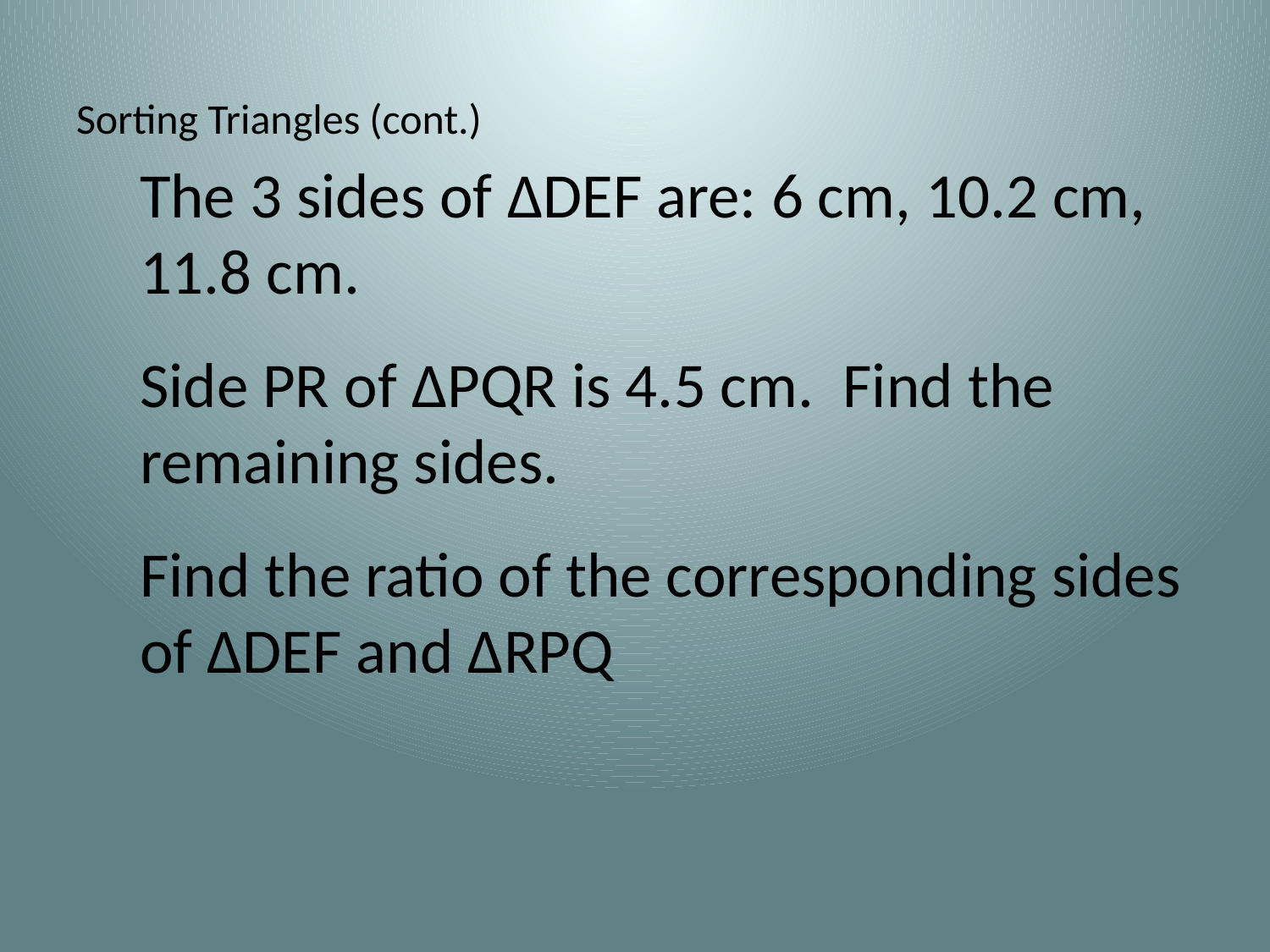

# Sorting Triangles (cont.)
The 3 sides of ΔDEF are: 6 cm, 10.2 cm, 11.8 cm.

Side PR of ΔPQR is 4.5 cm.  Find the remaining sides.

Find the ratio of the corresponding sides of ΔDEF and ΔRPQ